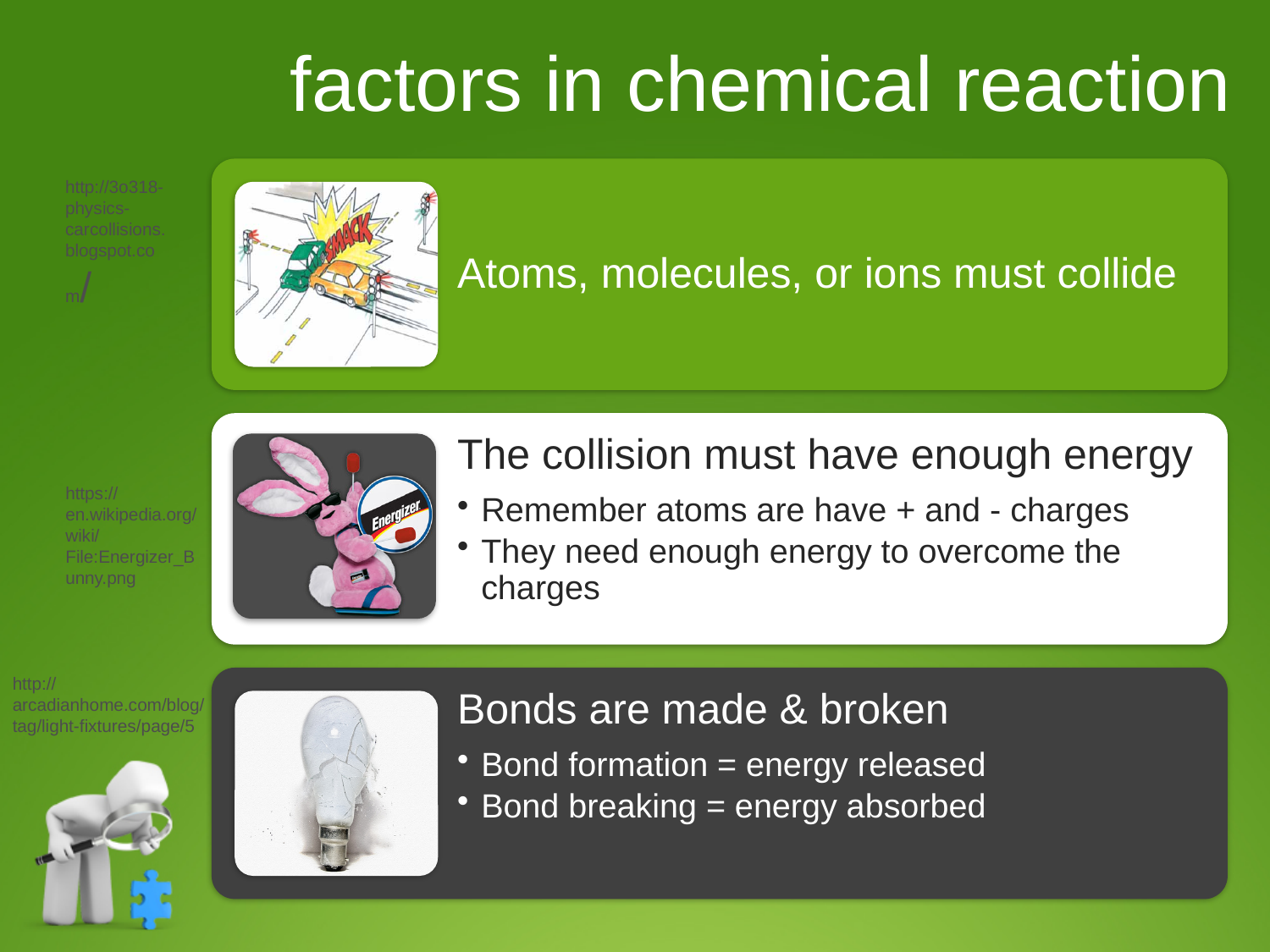

# factors in chemical reaction
Atoms, molecules, or ions must collide
The collision must have enough energy
Remember atoms are have + and - charges
They need enough energy to overcome the charges
Bonds are made & broken
Bond formation = energy released
Bond breaking = energy absorbed
http://3o318-physics-carcollisions.blogspot.com/
https://en.wikipedia.org/wiki/File:Energizer_Bunny.png
http://arcadianhome.com/blog/tag/light-fixtures/page/5